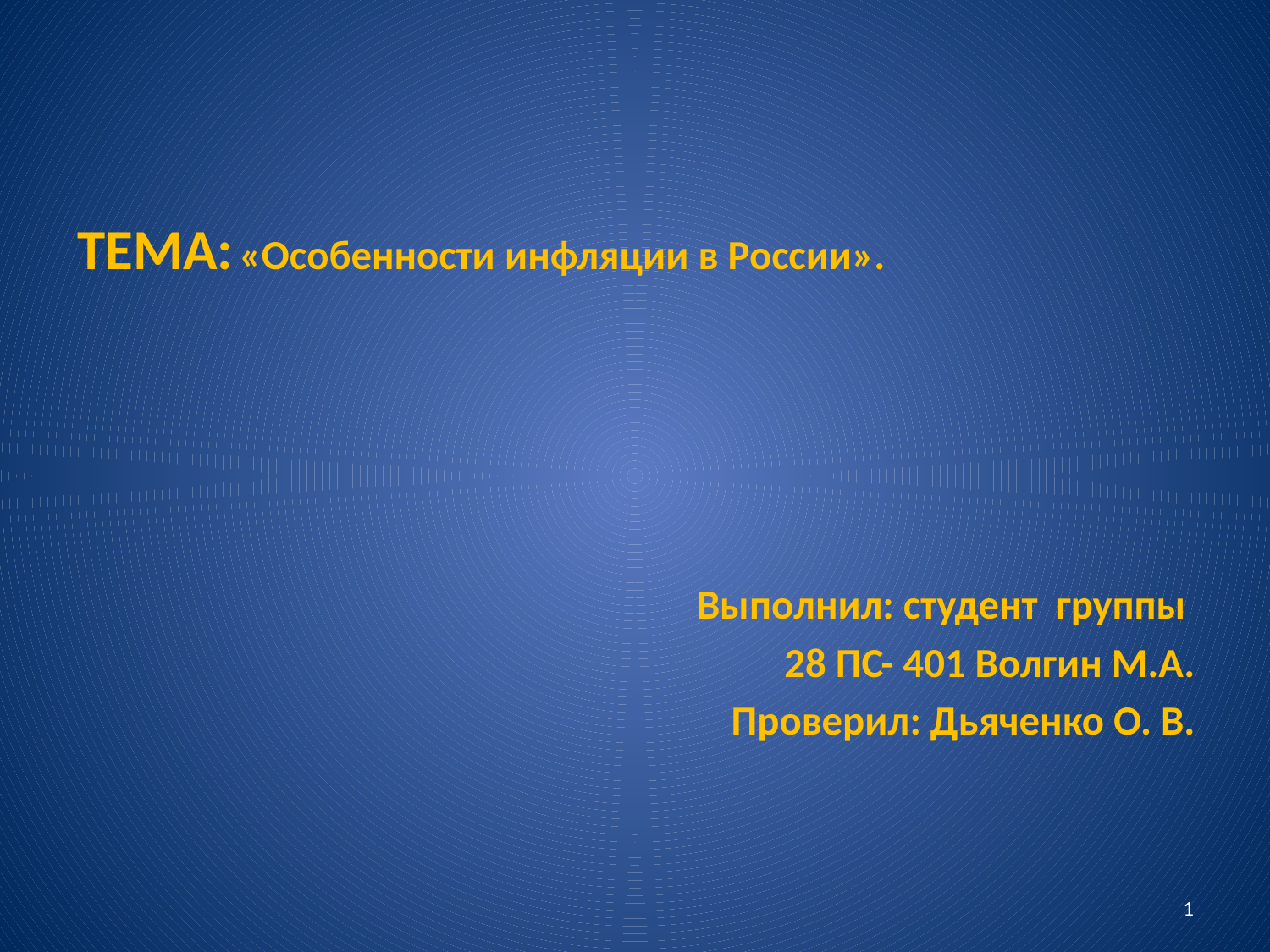

#
ТЕМА: «Особенности инфляции в России».

                   Выполнил: студент  группы
28 ПС- 401 Волгин М.А.
      Проверил: Дьяченко О. В.

1